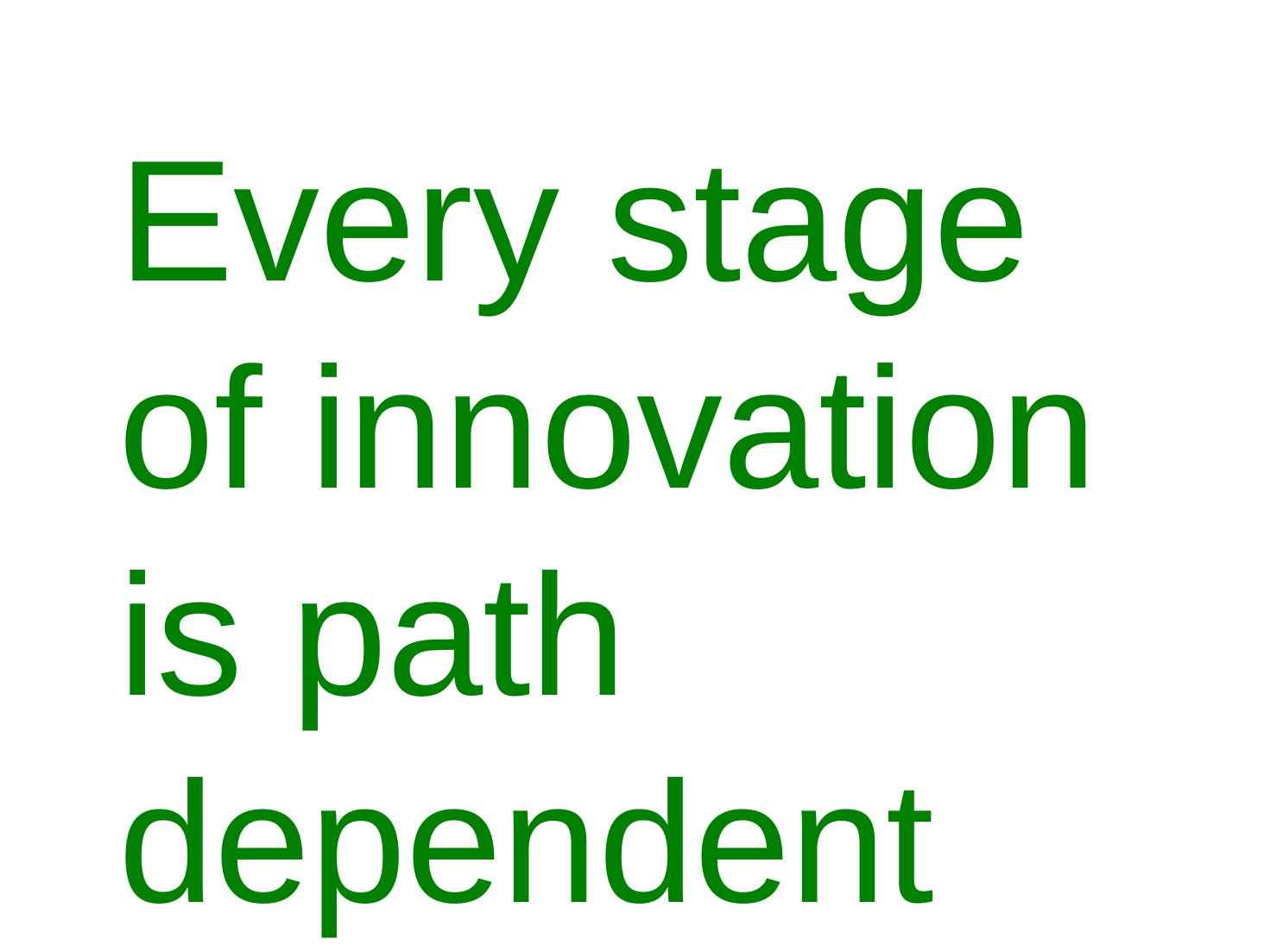

# Every stage of innovation is path dependent